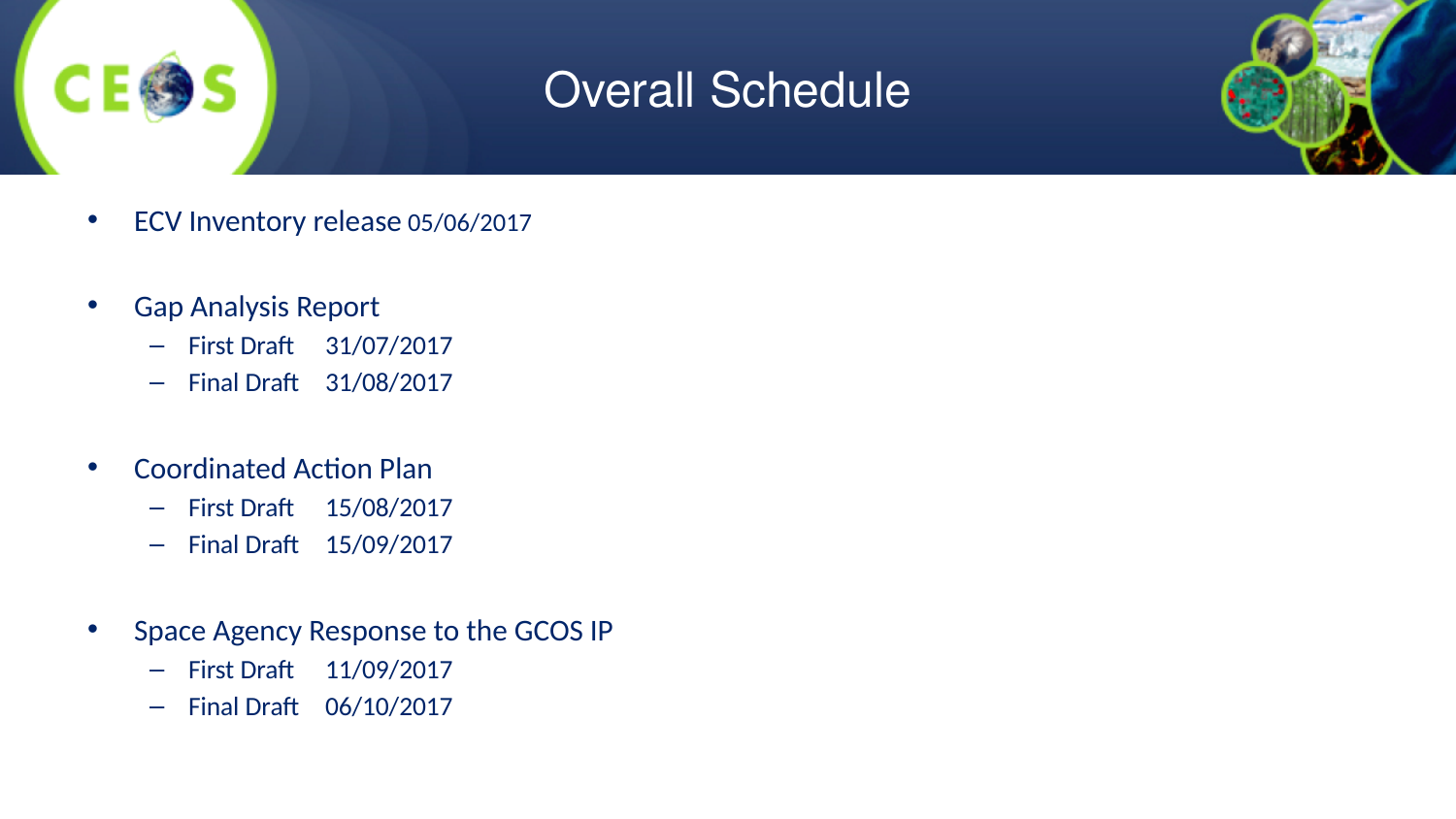

# Overall Schedule
ECV Inventory release					05/06/2017

Gap Analysis Report
First Draft							31/07/2017
Final Draft							31/08/2017

Coordinated Action Plan
First Draft							15/08/2017
Final Draft							15/09/2017

Space Agency Response to the GCOS IP
First Draft							11/09/2017
Final Draft							06/10/2017